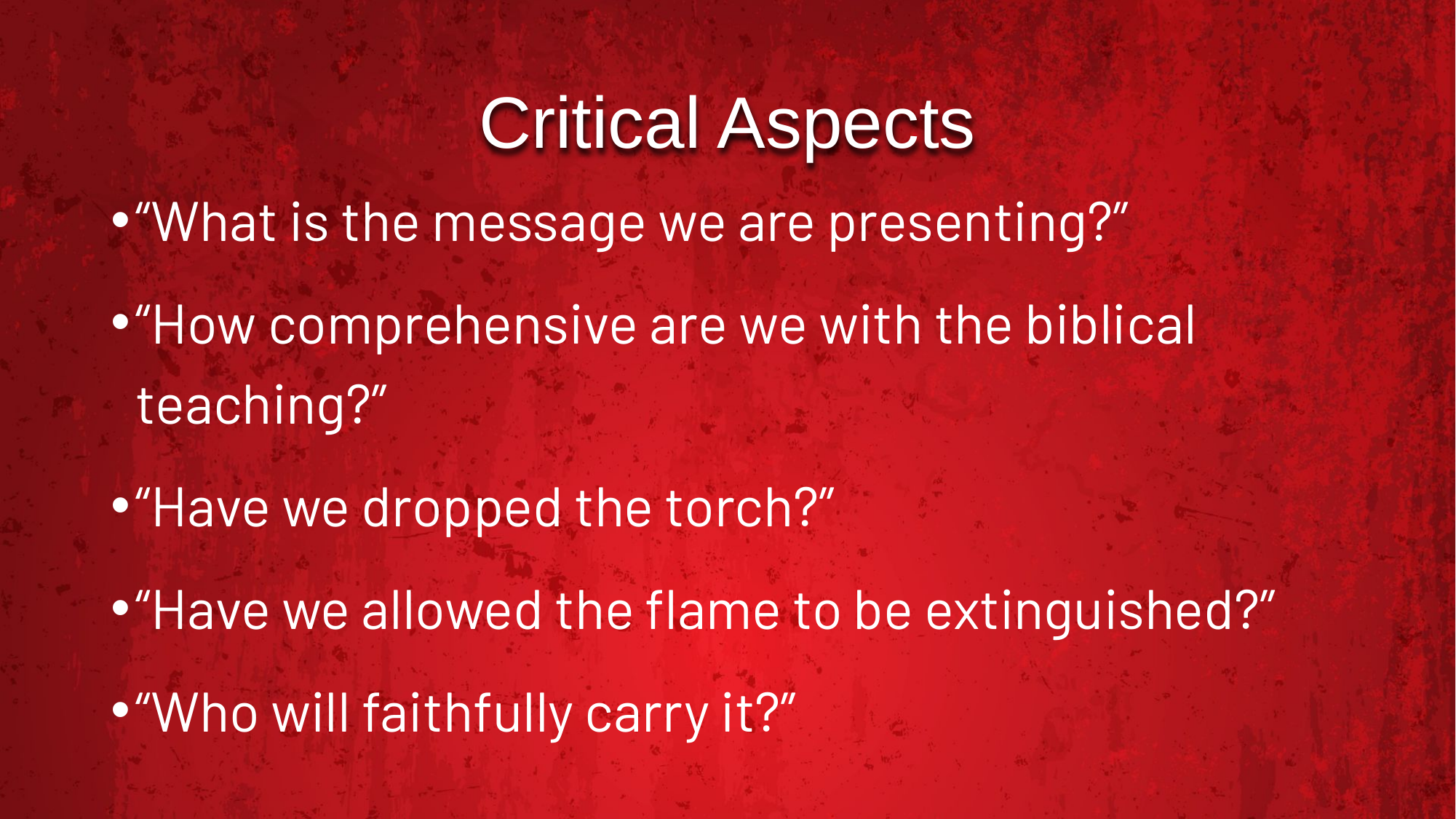

# Critical Aspects
“What is the message we are presenting?”
“How comprehensive are we with the biblical teaching?”
“Have we dropped the torch?”
“Have we allowed the flame to be extinguished?”
“Who will faithfully carry it?”